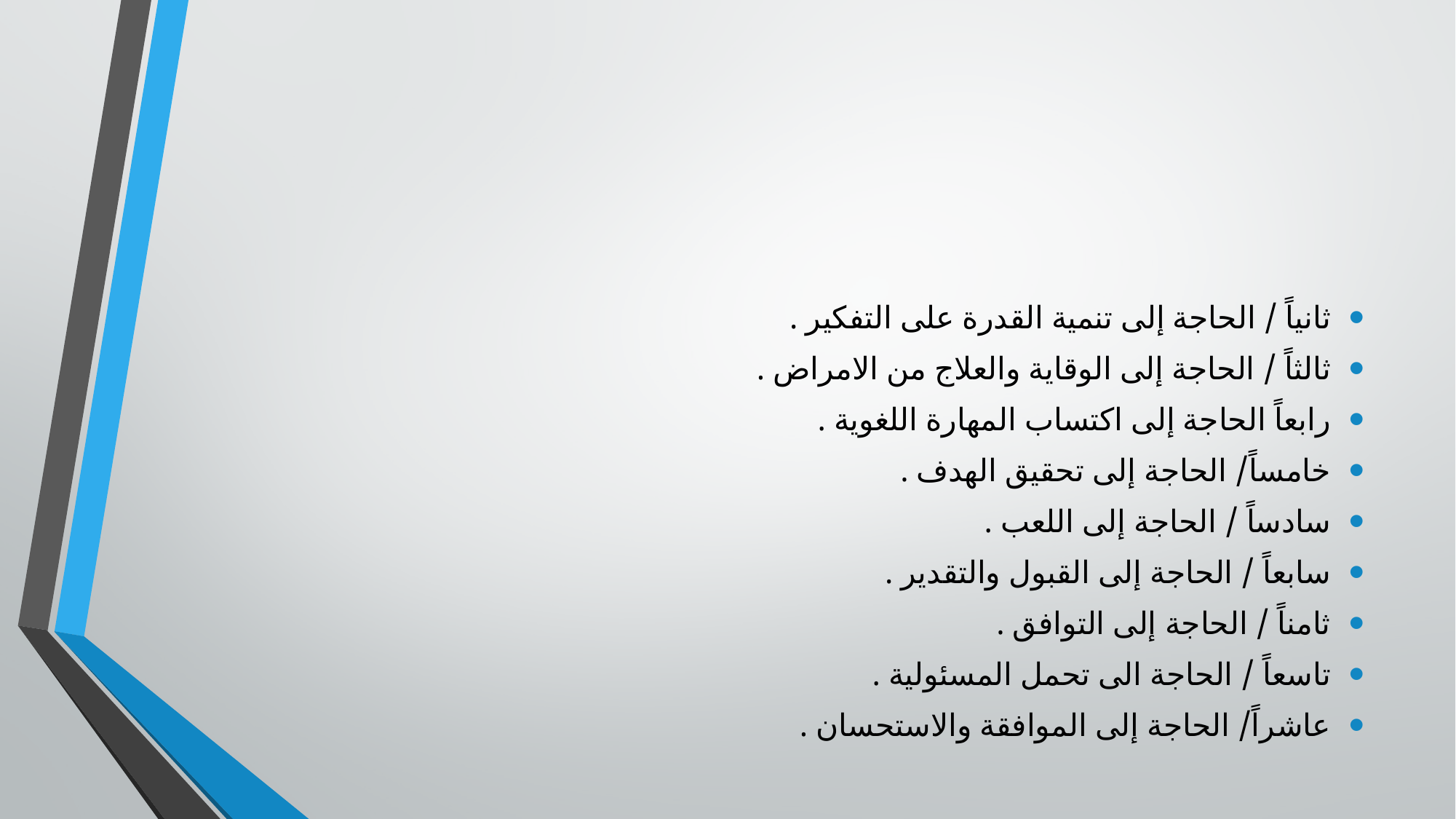

ثانياً / الحاجة إلى تنمية القدرة على التفكير .
ثالثاً / الحاجة إلى الوقاية والعلاج من الامراض .
رابعاً الحاجة إلى اكتساب المهارة اللغوية .
خامساً/ الحاجة إلى تحقيق الهدف .
سادساً / الحاجة إلى اللعب .
سابعاً / الحاجة إلى القبول والتقدير .
ثامناً / الحاجة إلى التوافق .
تاسعاً / الحاجة الى تحمل المسئولية .
عاشراً/ الحاجة إلى الموافقة والاستحسان .